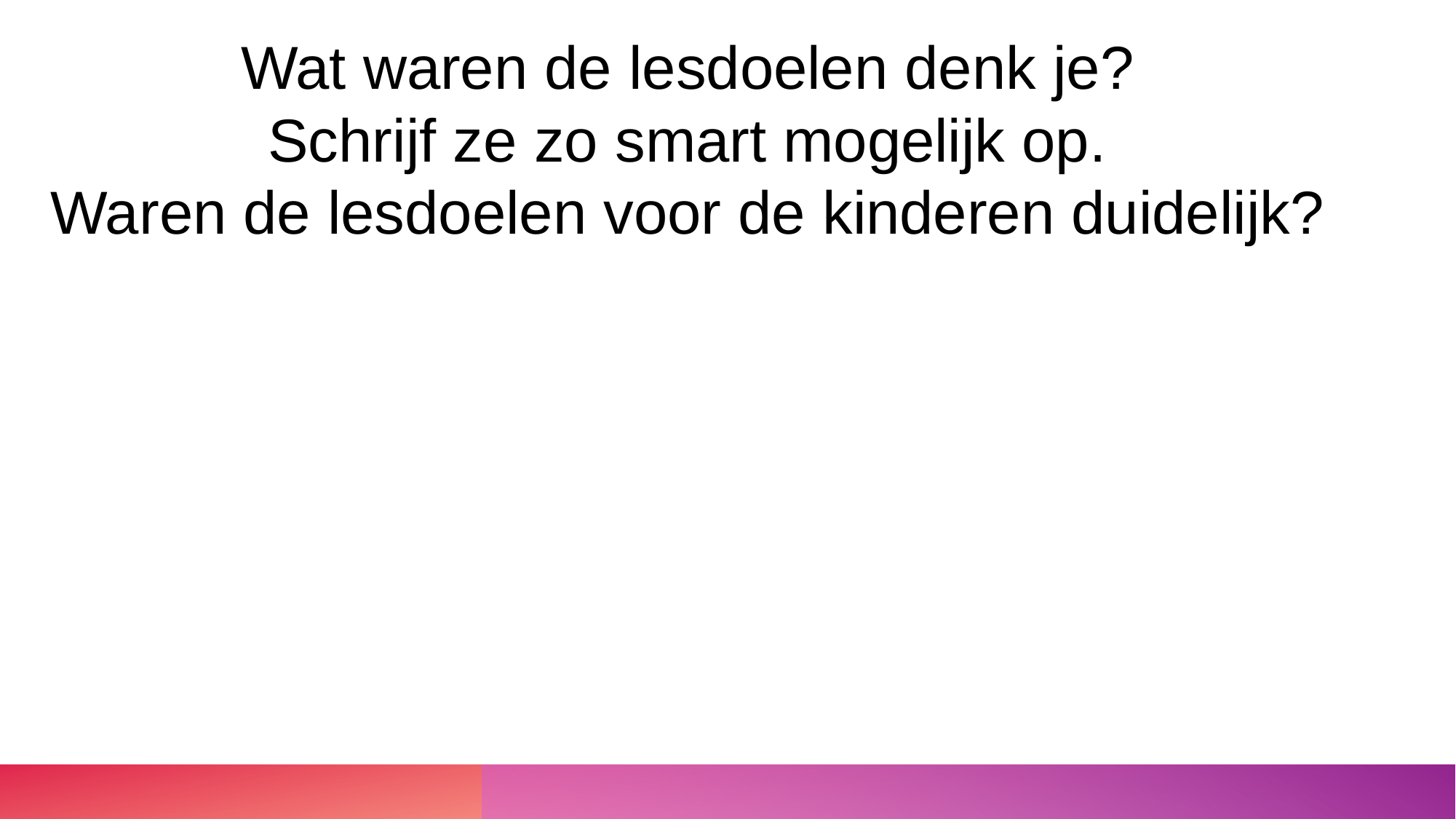

Wat waren de lesdoelen denk je?
Schrijf ze zo smart mogelijk op.
Waren de lesdoelen voor de kinderen duidelijk?